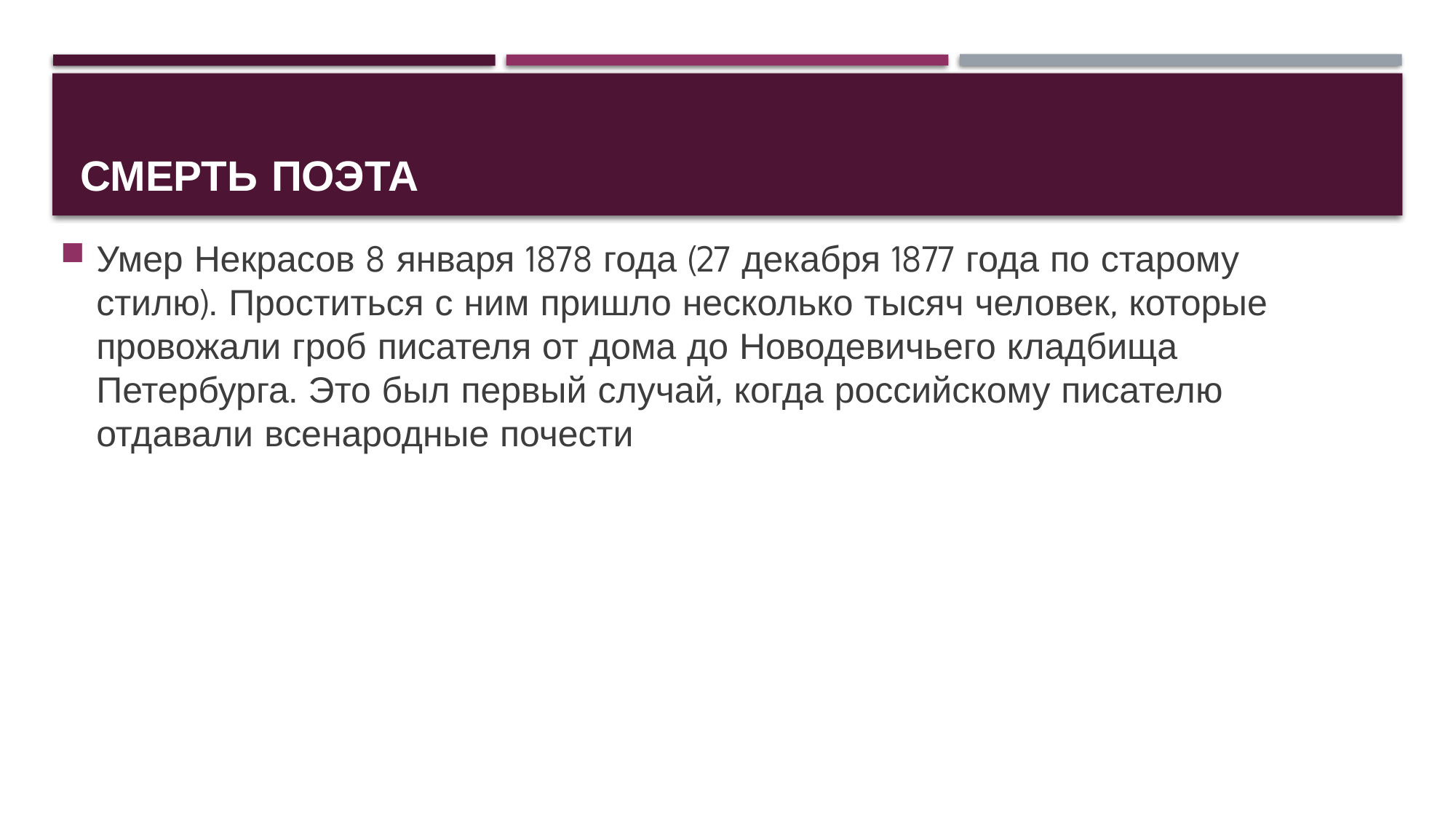

# Смерть поэта
Умер Некрасов 8 января 1878 года (27 декабря 1877 года по старому стилю). Проститься с ним пришло несколько тысяч человек, которые провожали гроб писателя от дома до Новодевичьего кладбища Петербурга. Это был первый случай, когда российскому писателю отдавали всенародные почести